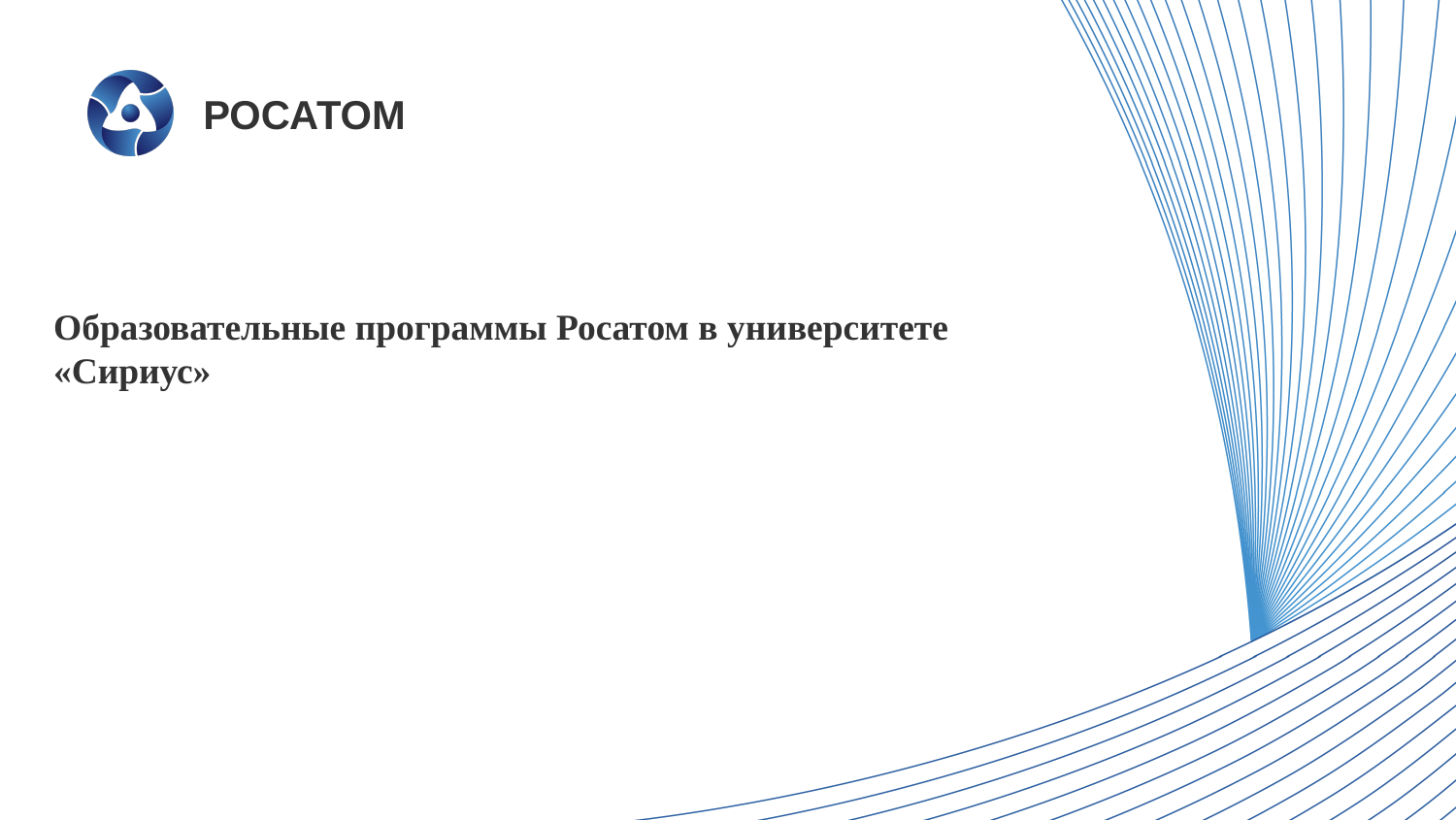

РОСАТОМ
Образовательные программы Росатом в университете «Сириус»

#